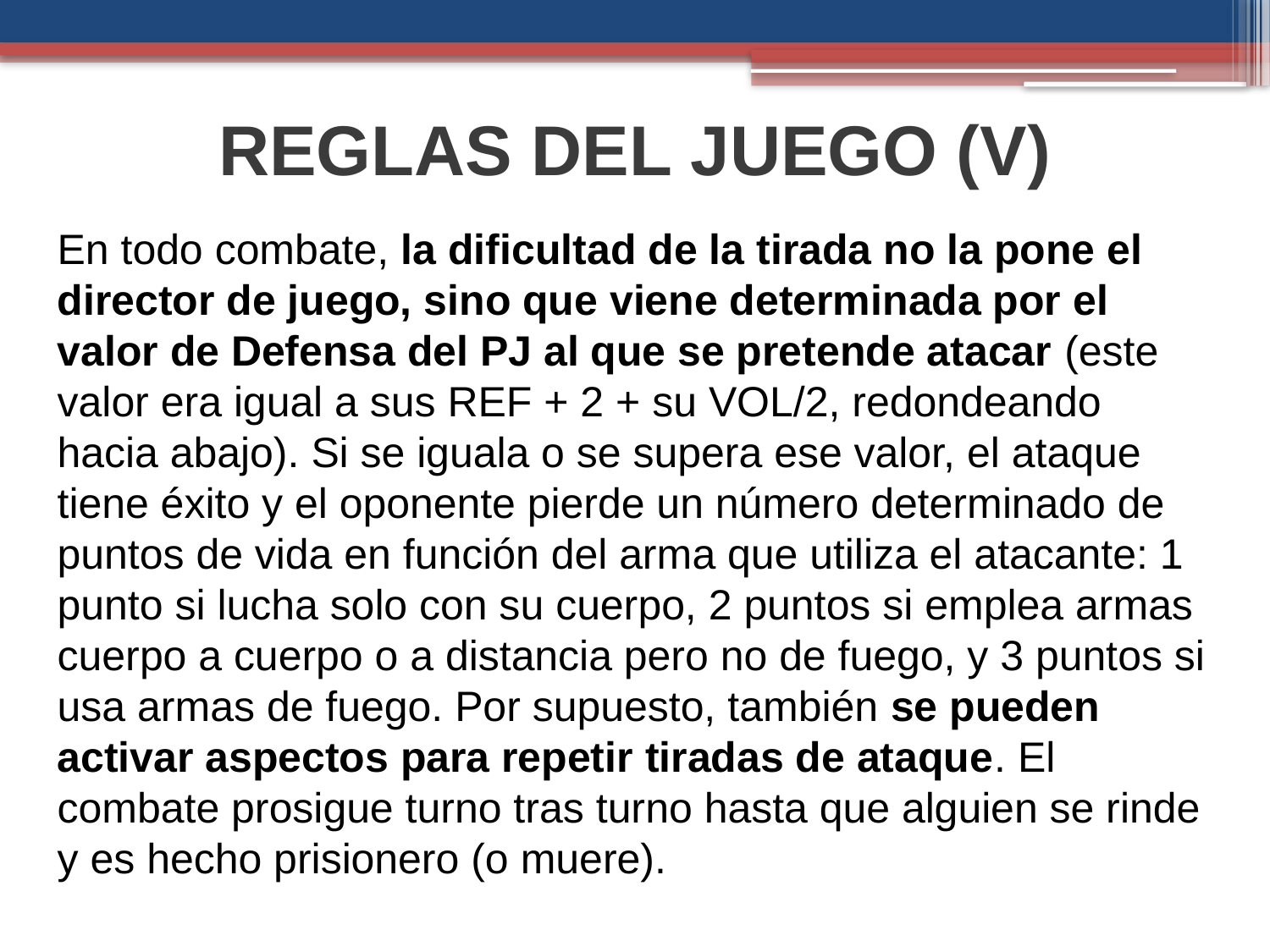

REGLAS DEL JUEGO (V)
En todo combate, la dificultad de la tirada no la pone el director de juego, sino que viene determinada por el valor de Defensa del PJ al que se pretende atacar (este valor era igual a sus REF + 2 + su VOL/2, redondeando hacia abajo). Si se iguala o se supera ese valor, el ataque tiene éxito y el oponente pierde un número determinado de puntos de vida en función del arma que utiliza el atacante: 1 punto si lucha solo con su cuerpo, 2 puntos si emplea armas cuerpo a cuerpo o a distancia pero no de fuego, y 3 puntos si usa armas de fuego. Por supuesto, también se pueden activar aspectos para repetir tiradas de ataque. El combate prosigue turno tras turno hasta que alguien se rinde y es hecho prisionero (o muere).